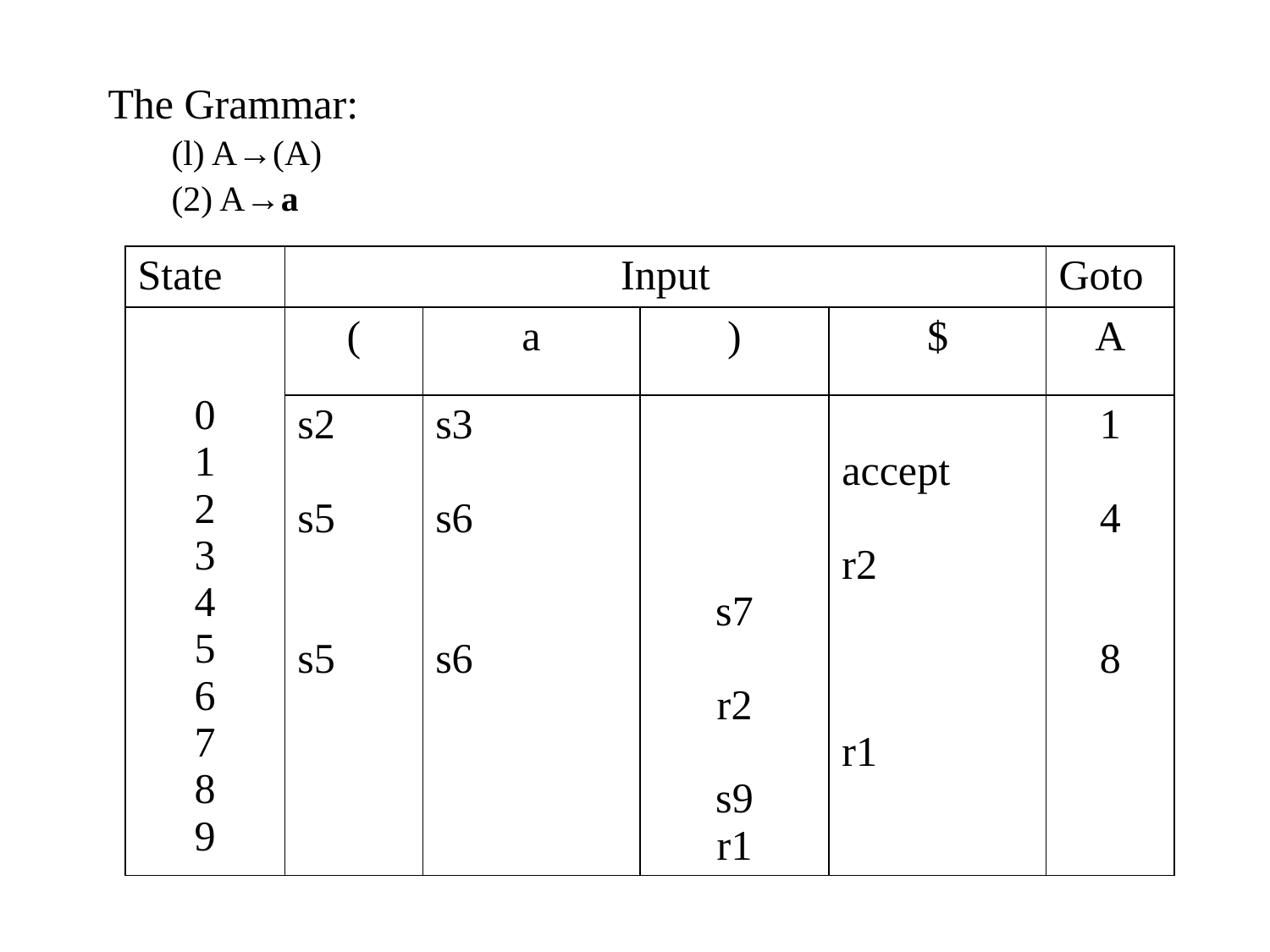

The Grammar:
(l) A→(A)
(2) A→a
| State | Input |  |  |  | Goto |
| --- | --- | --- | --- | --- | --- |
| 0 1 2 3 4 5 6 7 8 9 | ( | a | ) | $ | A |
|  | s2 s5 s5 | s3 s6 s6 | s7 r2 s9 r1 | accept r2 r1 | 1 4 8 |